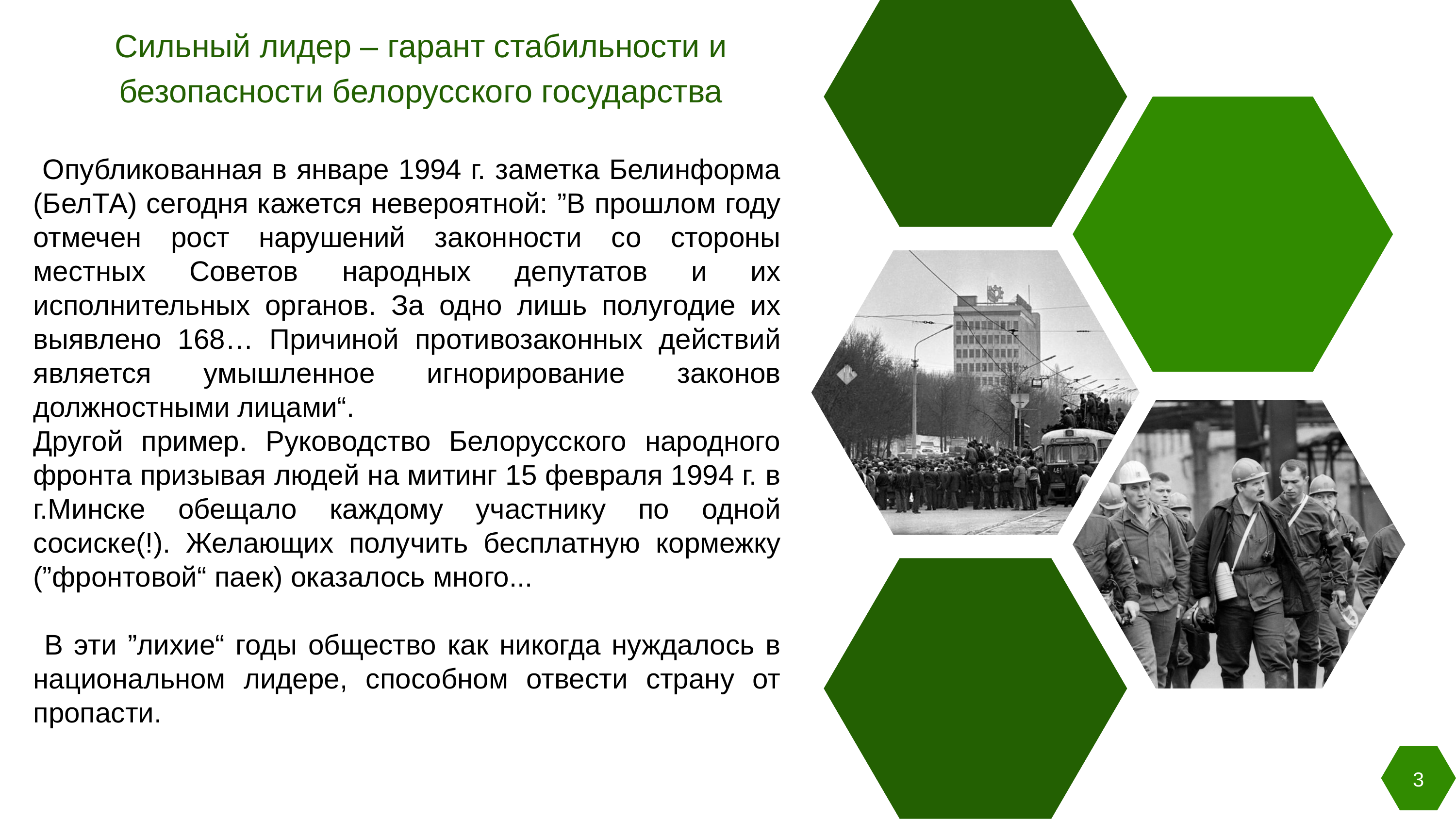

Сильный лидер – гарант стабильности и безопасности белорусского государства

 Опубликованная в январе 1994 г. заметка Белинформа (БелТА) сегодня кажется невероятной: ”В прошлом году отмечен рост нарушений законности со стороны местных Советов народных депутатов и их исполнительных органов. За одно лишь полугодие их выявлено 168… Причиной противозаконных действий является умышленное игнорирование законов должностными лицами“.
Другой пример. Руководство Белорусского народного фронта призывая людей на митинг 15 февраля 1994 г. в г.Минске обещало каждому участнику по одной сосиске(!). Желающих получить бесплатную кормежку (”фронтовой“ паек) оказалось много...

 В эти ”лихие“ годы общество как никогда нуждалось в национальном лидере, способном отвести страну от пропасти.

3